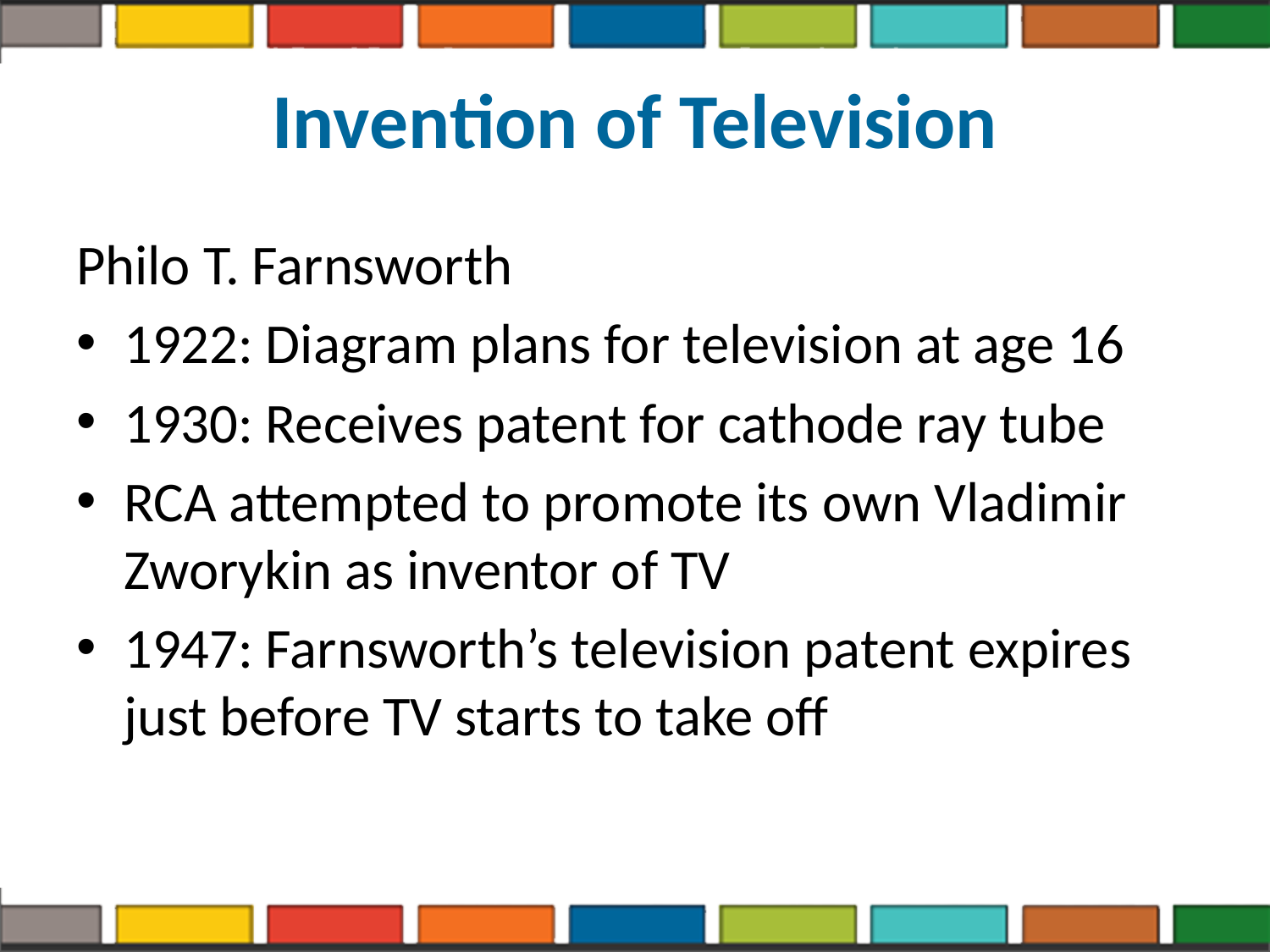

# Invention of Television
Philo T. Farnsworth
1922: Diagram plans for television at age 16
1930: Receives patent for cathode ray tube
RCA attempted to promote its own Vladimir Zworykin as inventor of TV
1947: Farnsworth’s television patent expires just before TV starts to take off